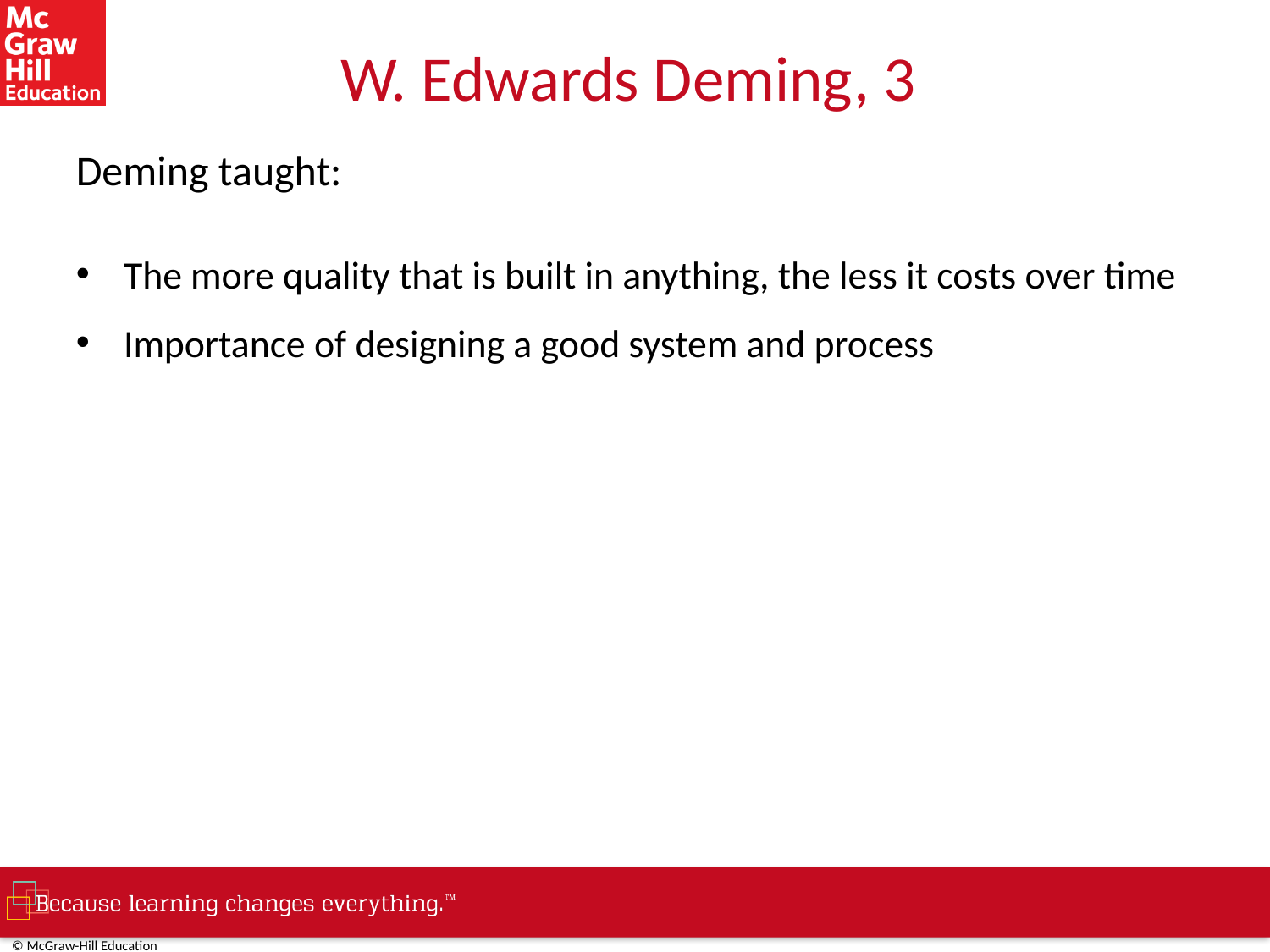

# W. Edwards Deming, 3
Deming taught:

The more quality that is built in anything, the less it costs over time
Importance of designing a good system and process